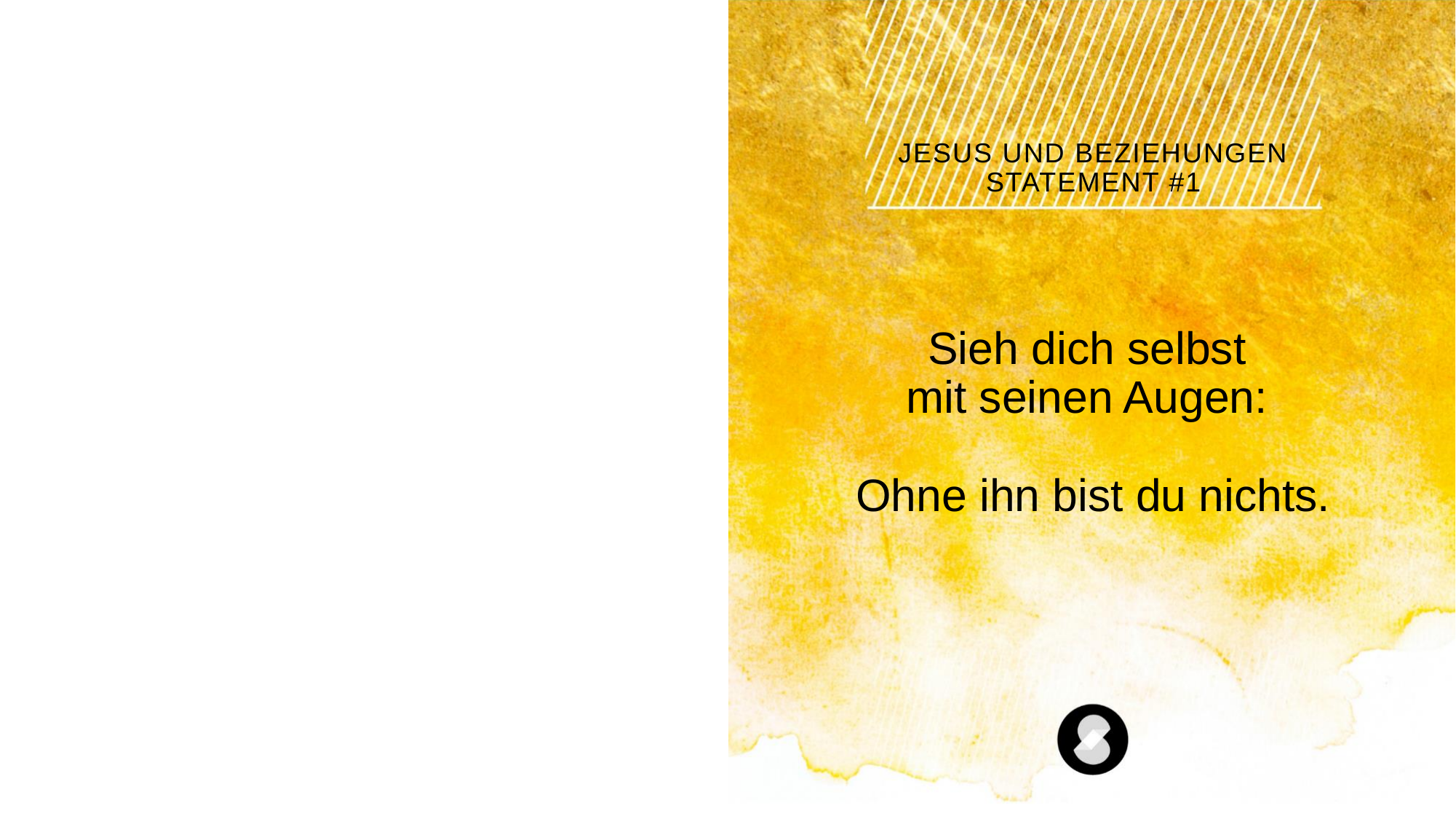

Jesus und Beziehungen
Statement #1
Sieh dich selbst
mit seinen Augen:
Ohne ihn bist du nichts.